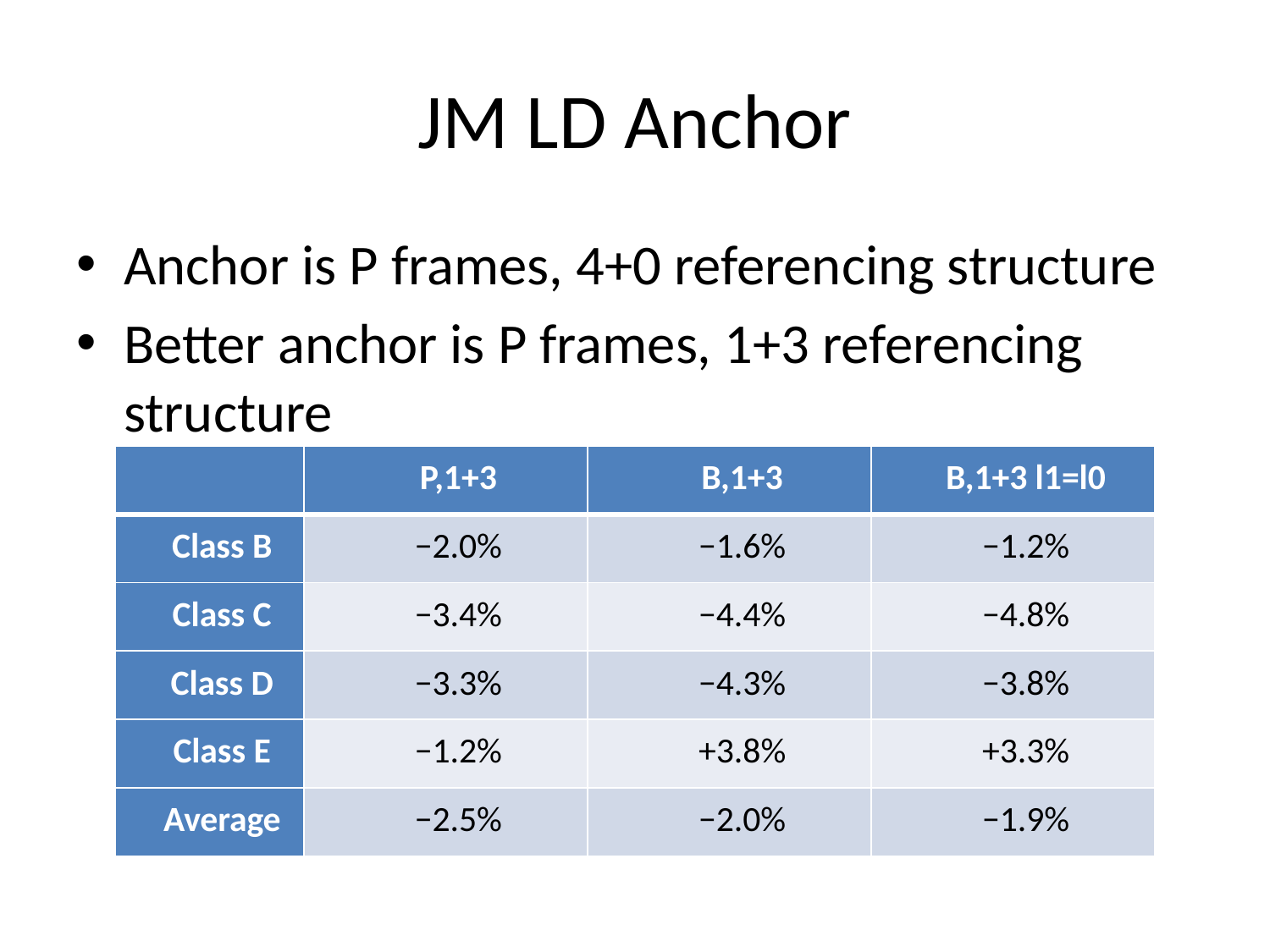

# JM LD Anchor
Anchor is P frames, 4+0 referencing structure
Better anchor is P frames, 1+3 referencing structure
|  | P,1+3 | B,1+3 | B,1+3 l1=l0 |
| --- | --- | --- | --- |
| Class B | −2.0% | −1.6% | −1.2% |
| Class C | −3.4% | −4.4% | −4.8% |
| Class D | −3.3% | −4.3% | −3.8% |
| Class E | −1.2% | +3.8% | +3.3% |
| Average | −2.5% | −2.0% | −1.9% |